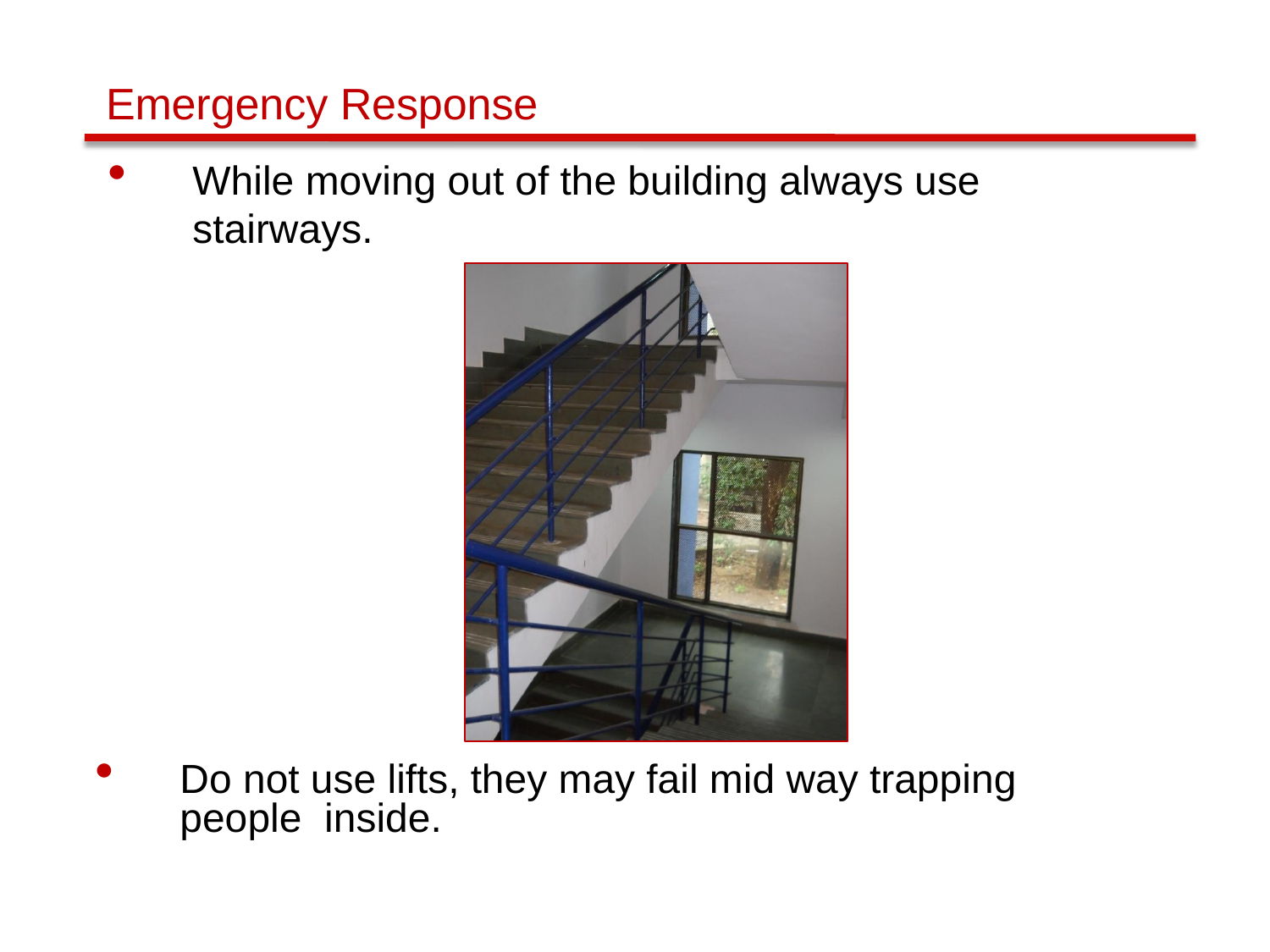

# Emergency Response

While moving out of the building always use stairways.

Do not use lifts, they may fail mid way trapping people  inside.